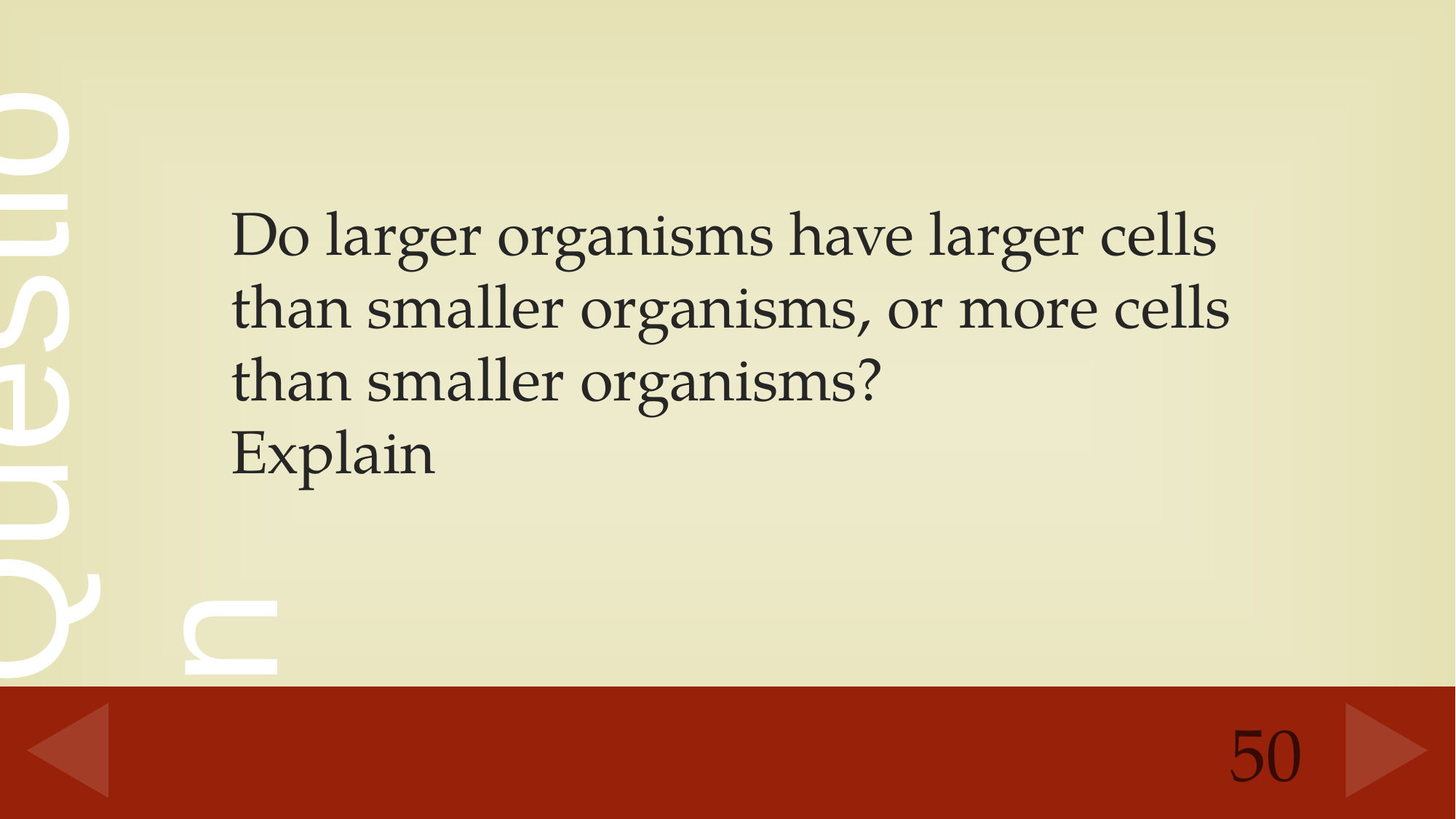

Do larger organisms have larger cells than smaller organisms, or more cells than smaller organisms?
Explain
50